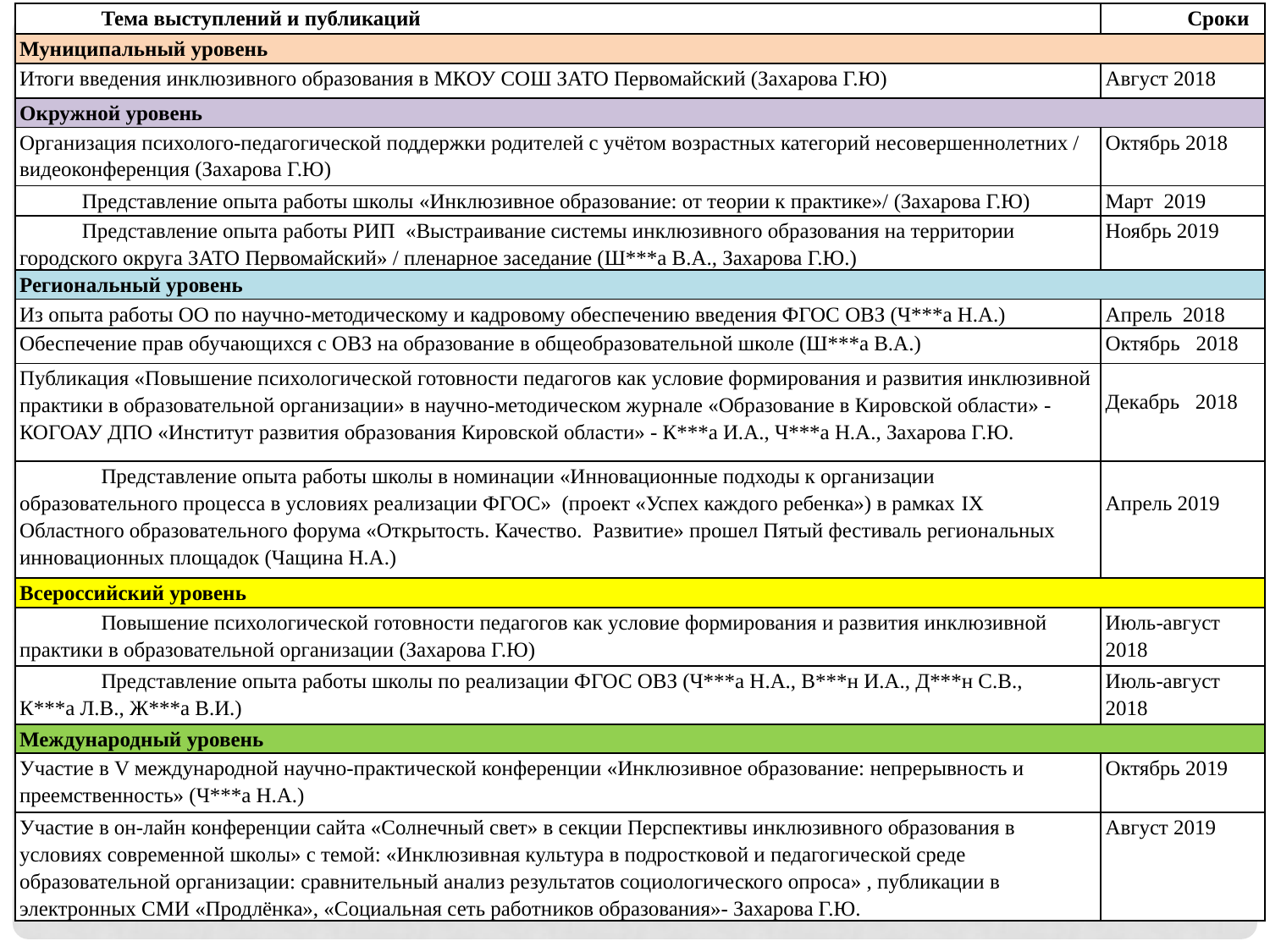

| Тема выступлений и публикаций | Сроки |
| --- | --- |
| Муниципальный уровень |  |
| Итоги введения инклюзивного образования в МКОУ СОШ ЗАТО Первомайский (Захарова Г.Ю) | Август 2018 |
| Окружной уровень |  |
| Организация психолого-педагогической поддержки родителей с учётом возрастных категорий несовершеннолетних / видеоконференция (Захарова Г.Ю) | Октябрь 2018 |
| Представление опыта работы школы «Инклюзивное образование: от теории к практике»/ (Захарова Г.Ю) | Март 2019 |
| Представление опыта работы РИП «Выстраивание системы инклюзивного образования на территории городского округа ЗАТО Первомайский» / пленарное заседание (Ш\*\*\*а В.А., Захарова Г.Ю.) | Ноябрь 2019 |
| Региональный уровень |  |
| Из опыта работы ОО по научно-методическому и кадровому обеспечению введения ФГОС ОВЗ (Ч\*\*\*а Н.А.) | Апрель 2018 |
| Обеспечение прав обучающихся с ОВЗ на образование в общеобразовательной школе (Ш\*\*\*а В.А.) | Октябрь 2018 |
| Публикация «Повышение психологической готовности педагогов как условие формирования и развития инклюзивной практики в образовательной организации» в научно-методическом журнале «Образование в Кировской области» - КОГОАУ ДПО «Институт развития образования Кировской области» - К\*\*\*а И.А., Ч\*\*\*а Н.А., Захарова Г.Ю. | Декабрь 2018 |
| Представление опыта работы школы в номинации «Инновационные подходы к организации образовательного процесса в условиях реализации ФГОС» (проект «Успех каждого ребенка») в рамках IX Областного образовательного форума «Открытость. Качество. Развитие» прошел Пятый фестиваль региональных инновационных площадок (Чащина Н.А.) | Апрель 2019 |
| Всероссийский уровень |  |
| Повышение психологической готовности педагогов как условие формирования и развития инклюзивной практики в образовательной организации (Захарова Г.Ю) | Июль-август 2018 |
| Представление опыта работы школы по реализации ФГОС ОВЗ (Ч\*\*\*а Н.А., В\*\*\*н И.А., Д\*\*\*н С.В., К\*\*\*а Л.В., Ж\*\*\*а В.И.) | Июль-август 2018 |
| Международный уровень |  |
| Участие в V международной научно-практической конференции «Инклюзивное образование: непрерывность и преемственность» (Ч\*\*\*а Н.А.) | Октябрь 2019 |
| Участие в он-лайн конференции сайта «Солнечный свет» в секции Перспективы инклюзивного образования в условиях современной школы» с темой: «Инклюзивная культура в подростковой и педагогической среде образовательной организации: сравнительный анализ результатов социологического опроса» , публикации в электронных СМИ «Продлёнка», «Социальная сеть работников образования»- Захарова Г.Ю. | Август 2019 |